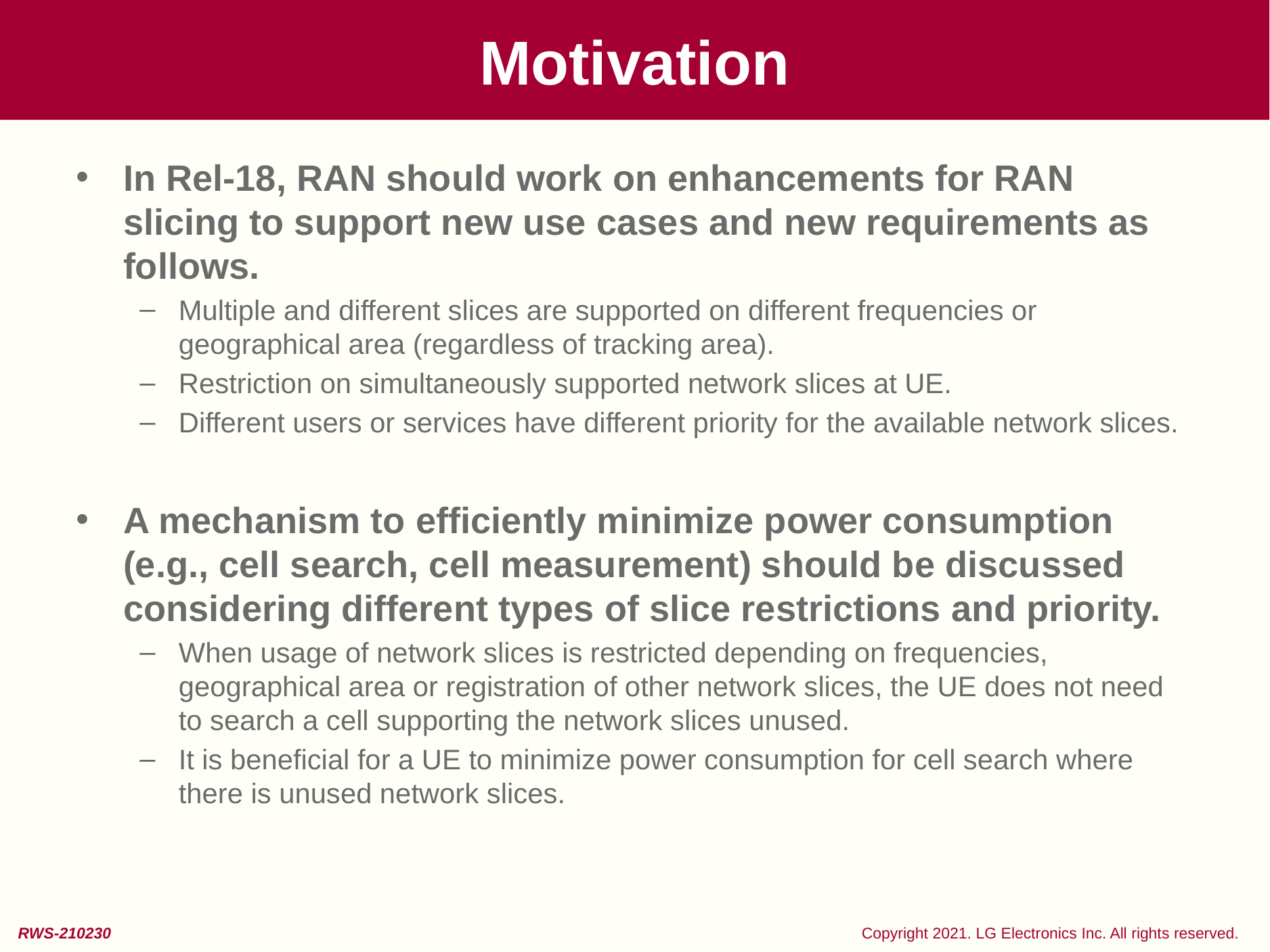

# Motivation
In Rel-18, RAN should work on enhancements for RAN slicing to support new use cases and new requirements as follows.
Multiple and different slices are supported on different frequencies or geographical area (regardless of tracking area).
Restriction on simultaneously supported network slices at UE.
Different users or services have different priority for the available network slices.

A mechanism to efficiently minimize power consumption (e.g., cell search, cell measurement) should be discussed considering different types of slice restrictions and priority.
When usage of network slices is restricted depending on frequencies, geographical area or registration of other network slices, the UE does not need to search a cell supporting the network slices unused.
It is beneficial for a UE to minimize power consumption for cell search where there is unused network slices.